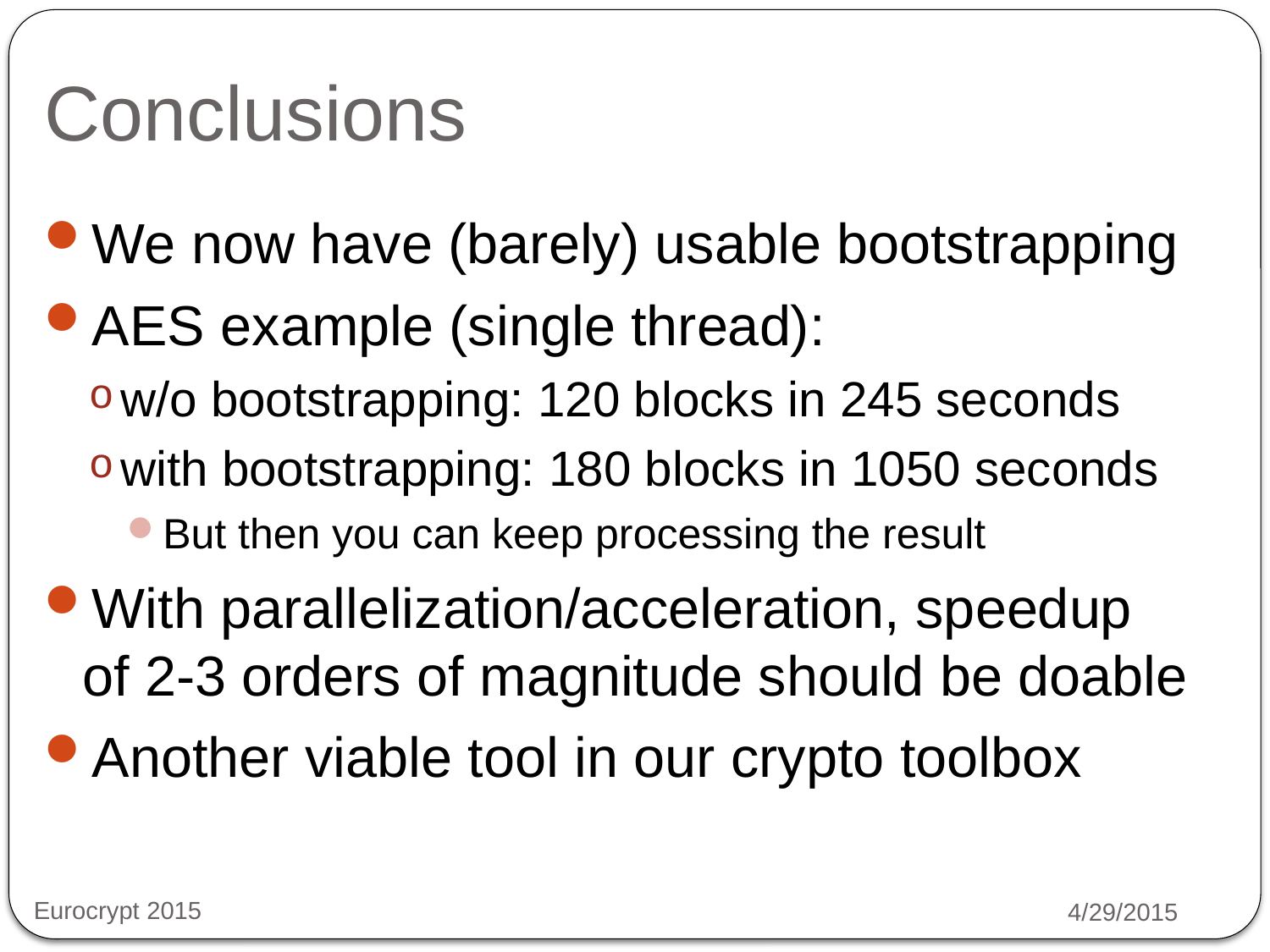

# Conclusions
We now have (barely) usable bootstrapping
AES example (single thread):
w/o bootstrapping: 120 blocks in 245 seconds
with bootstrapping: 180 blocks in 1050 seconds
But then you can keep processing the result
With parallelization/acceleration, speedup of 2-3 orders of magnitude should be doable
Another viable tool in our crypto toolbox
Eurocrypt 2015
4/29/2015